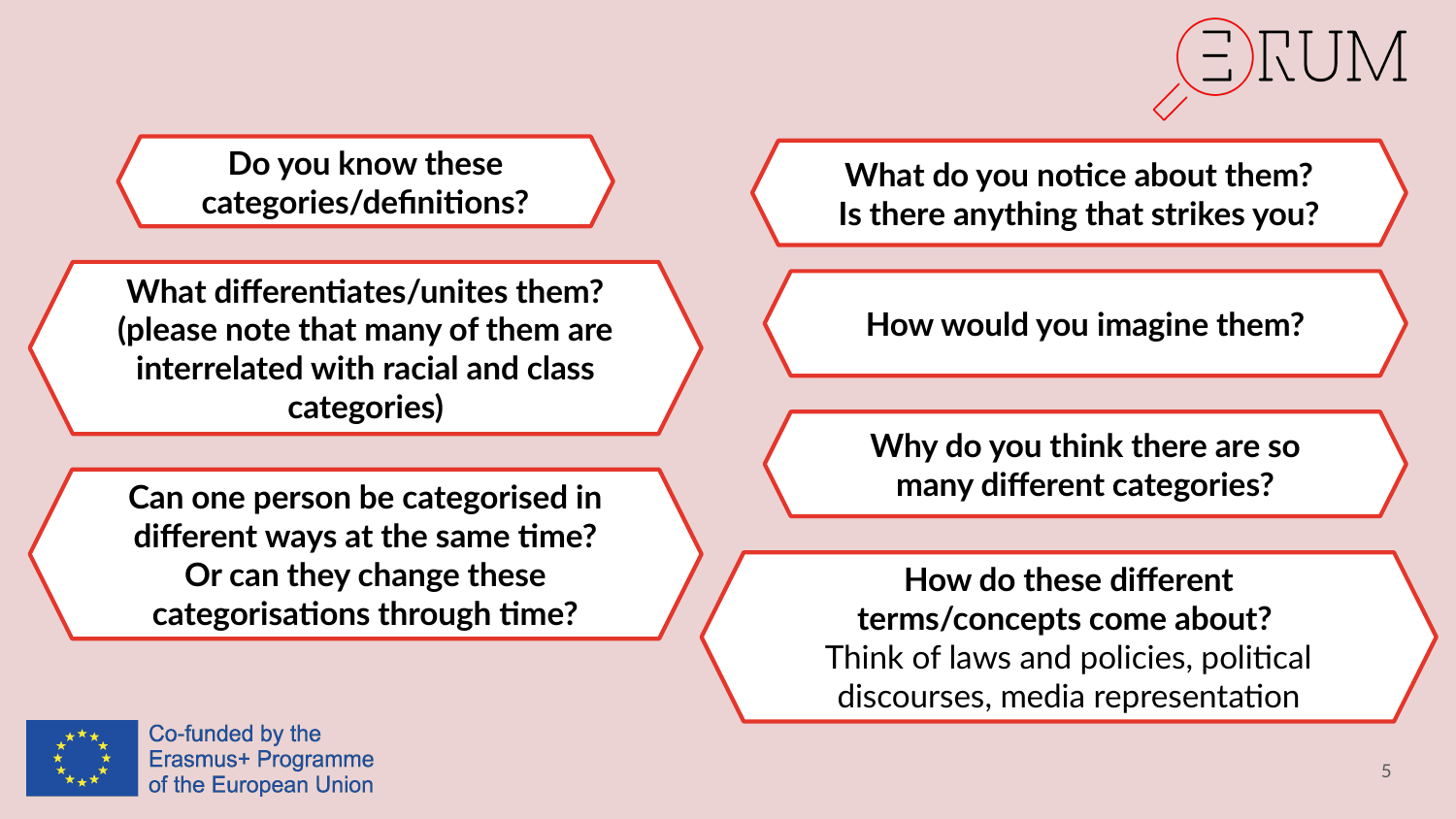

Do you know these categories/definitions?
What do you notice about them? Is there anything that strikes you?
What differentiates/unites them? (please note that many of them are interrelated with racial and class categories)
How would you imagine them?
Why do you think there are so many different categories?
Can one person be categorised in different ways at the same time? Or can they change these categorisations through time?
How do these different terms/concepts come about?
Think of laws and policies, political discourses, media representation
5